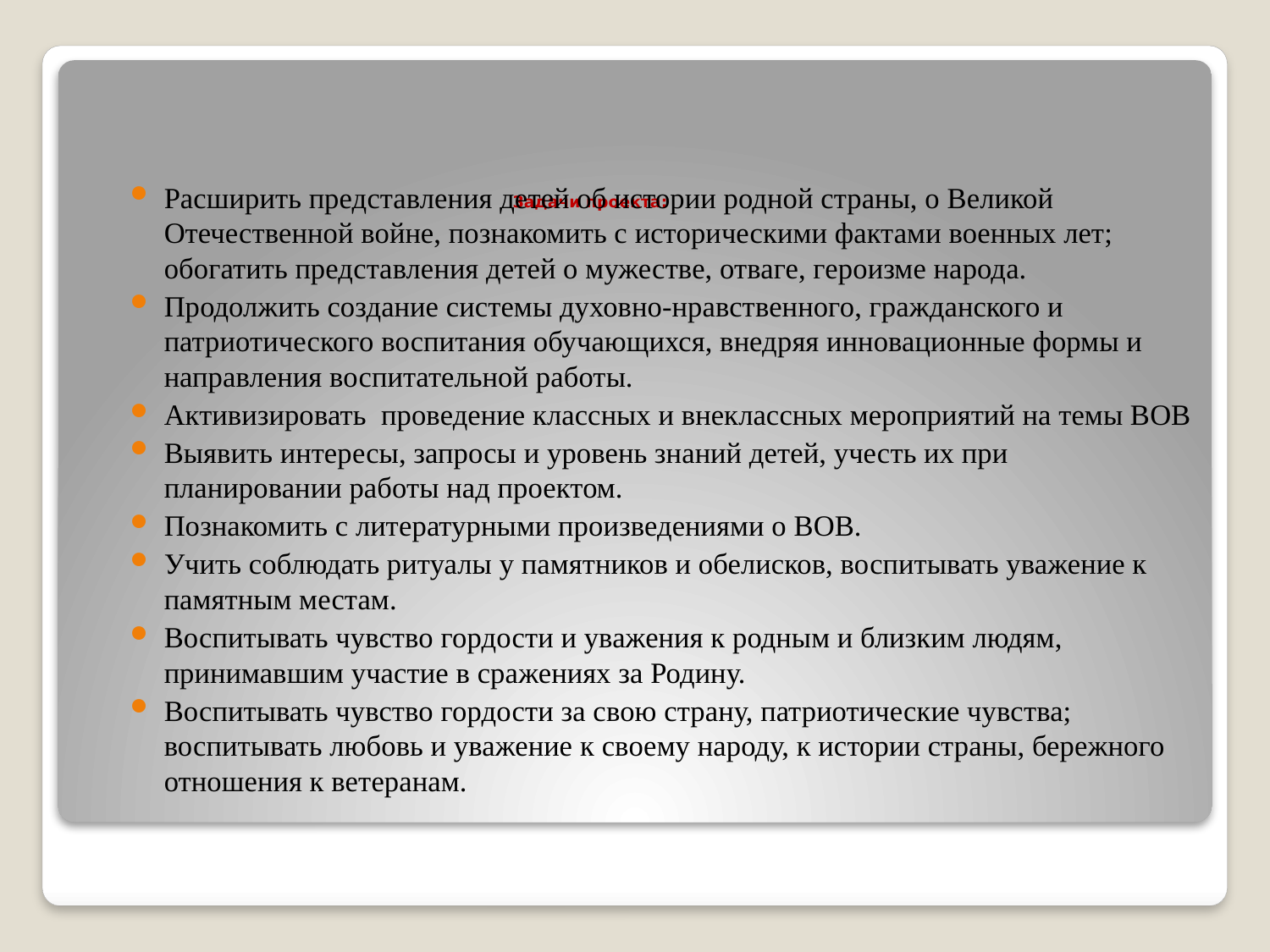

# Задачи проекта:
Расширить представления детей об истории родной страны, о Великой Отечественной войне, познакомить с историческими фактами военных лет; обогатить представления детей о мужестве, отваге, героизме народа.
Продолжить создание системы духовно-нравственного, гражданского и патриотического воспитания обучающихся, внедряя инновационные формы и направления воспитательной работы.
Активизировать  проведение классных и внеклассных мероприятий на темы ВОВ
Выявить интересы, запросы и уровень знаний детей, учесть их при планировании работы над проектом.
Познакомить с литературными произведениями о ВОВ.
Учить соблюдать ритуалы у памятников и обелисков, воспитывать уважение к памятным местам.
Воспитывать чувство гордости и уважения к родным и близким людям, принимавшим участие в сражениях за Родину.
Воспитывать чувство гордости за свою страну, патриотические чувства; воспитывать любовь и уважение к своему народу, к истории страны, бережного отношения к ветеранам.